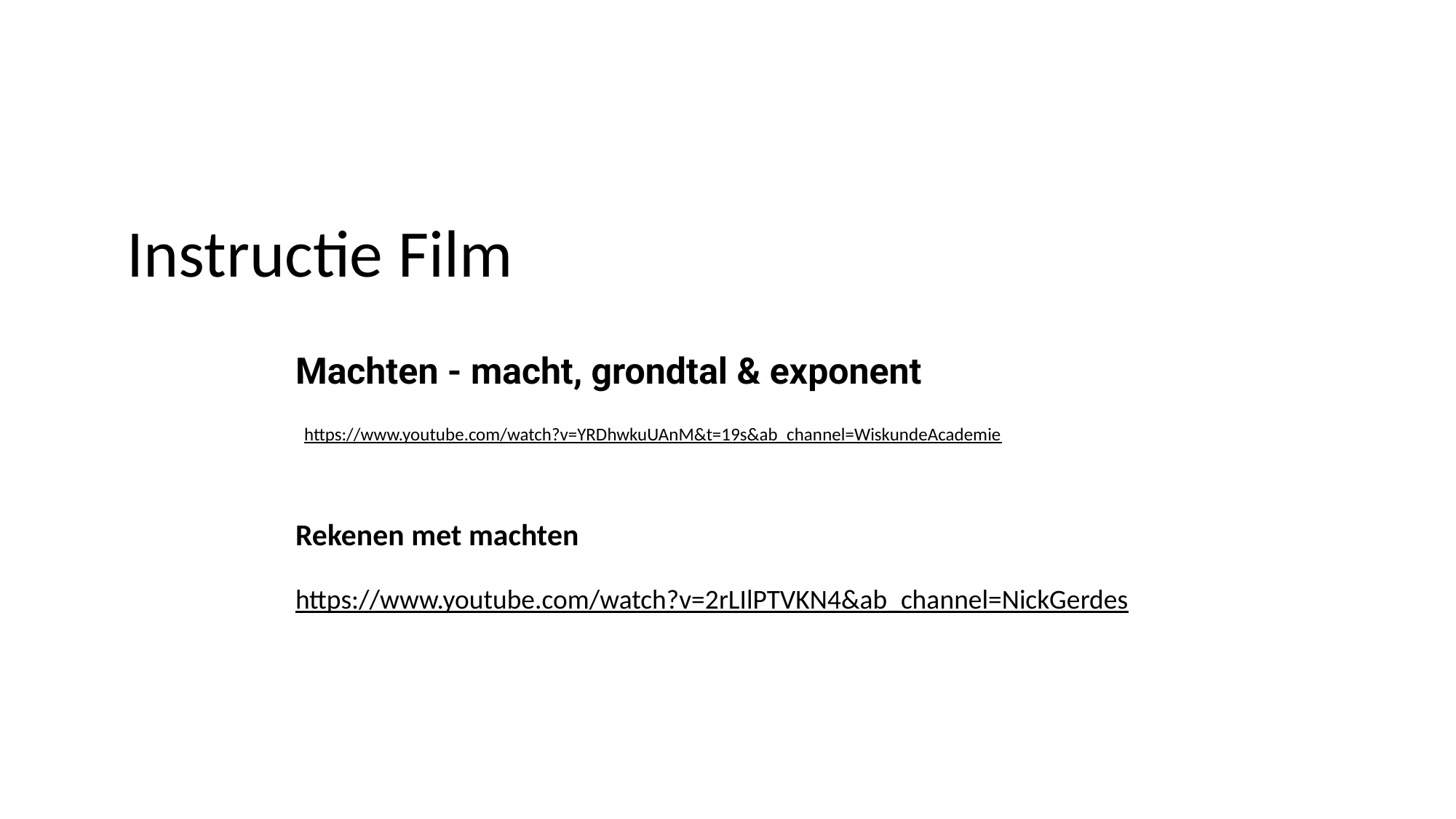

Instructie Film
Machten - macht, grondtal & exponent
https://www.youtube.com/watch?v=YRDhwkuUAnM&t=19s&ab_channel=WiskundeAcademie
Rekenen met machten
https://www.youtube.com/watch?v=2rLIlPTVKN4&ab_channel=NickGerdes